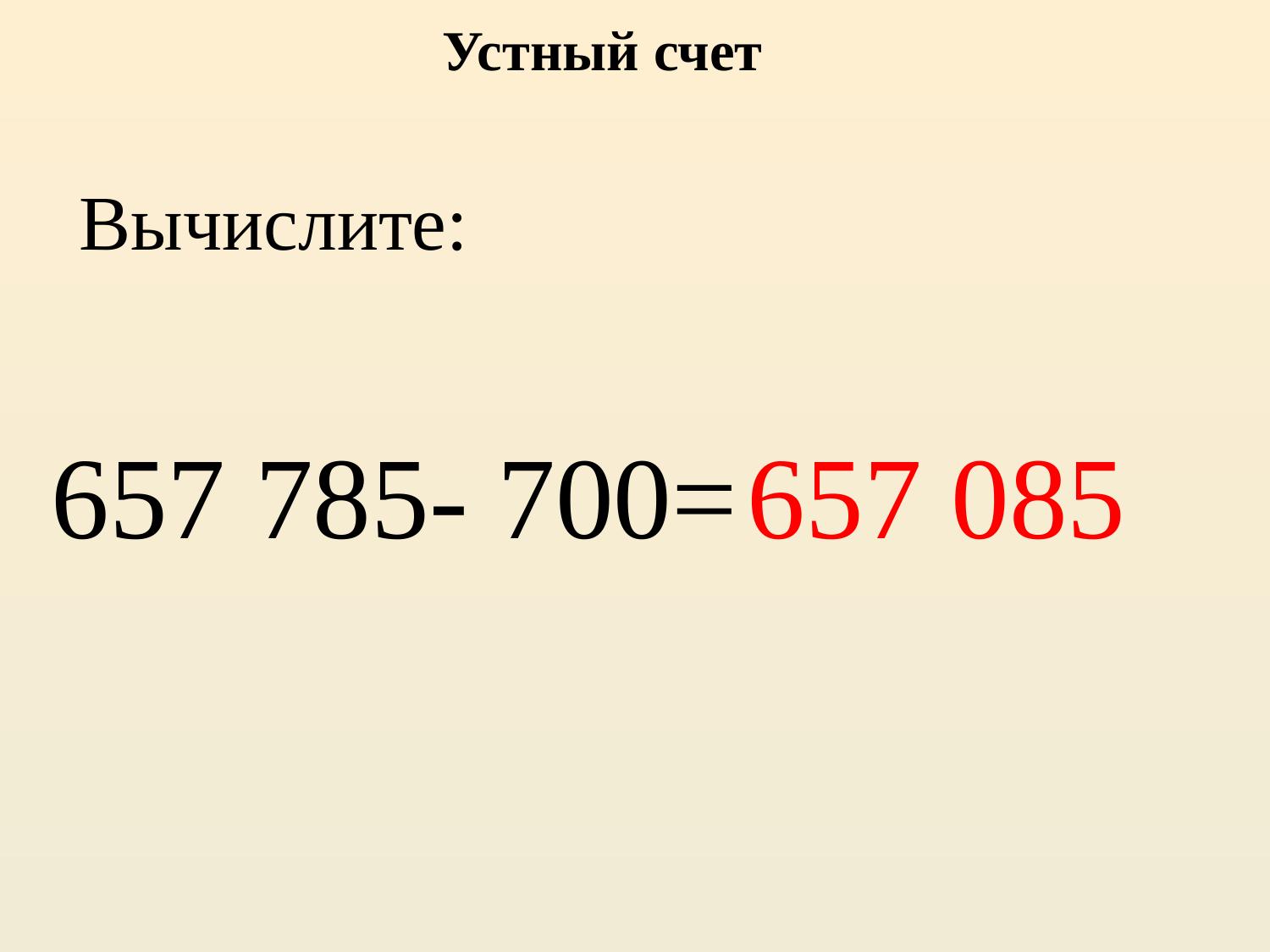

Устный счет
Вычислите:
657 785- 700=
657 085